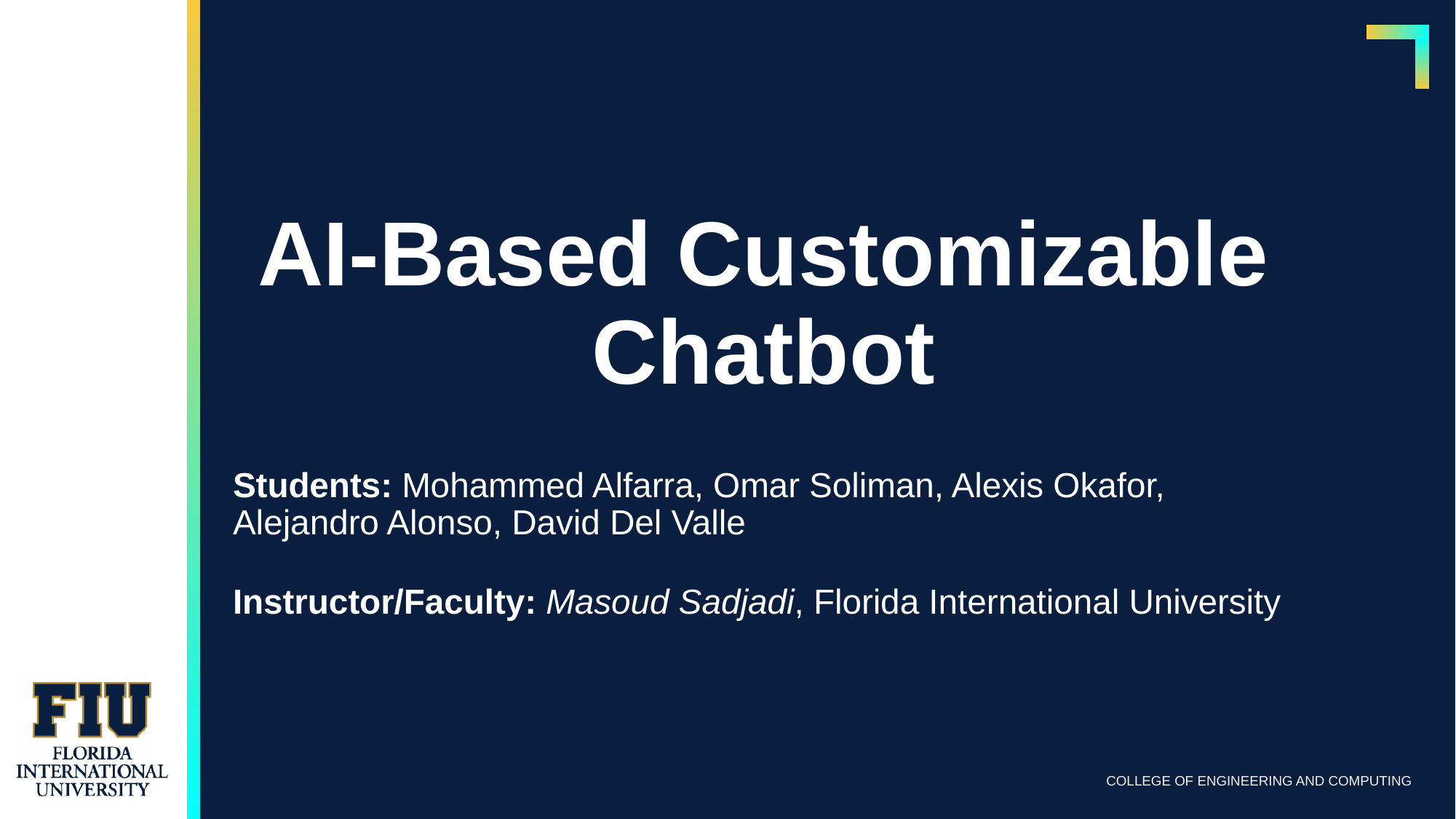

# AI-Based Customizable Chatbot

Students: Mohammed Alfarra, Omar Soliman, Alexis Okafor, Alejandro Alonso, David Del Valle
Instructor/Faculty: Masoud Sadjadi, Florida International University